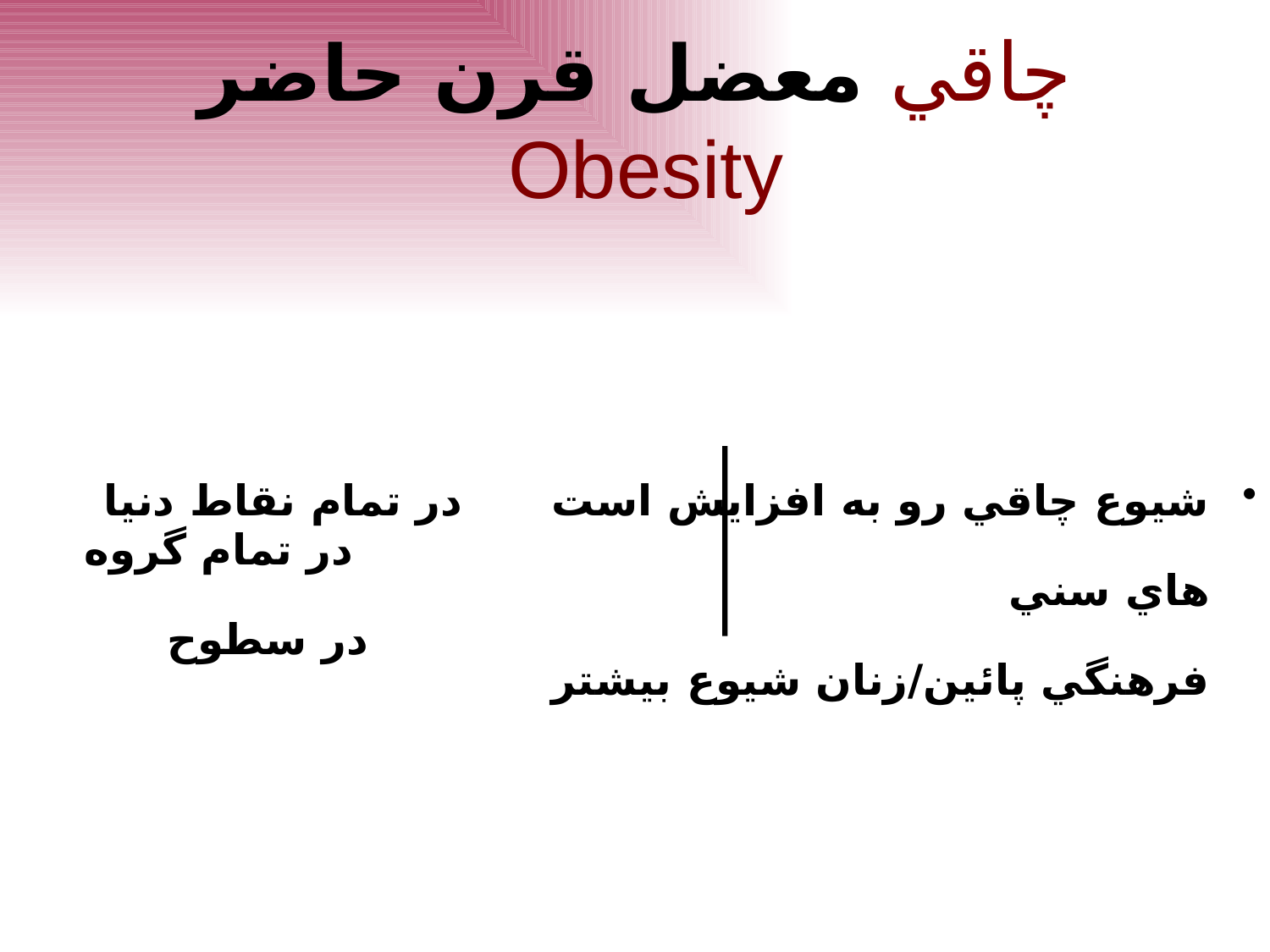

# چاقي معضل قرن حاضر Obesity

شيوع چاقي رو به افزايش است      در تمام نقاط دنيا
                                                             در تمام گروه هاي سني
                                                            در سطوح فرهنگي پائين/زنان شيوع بيشتر